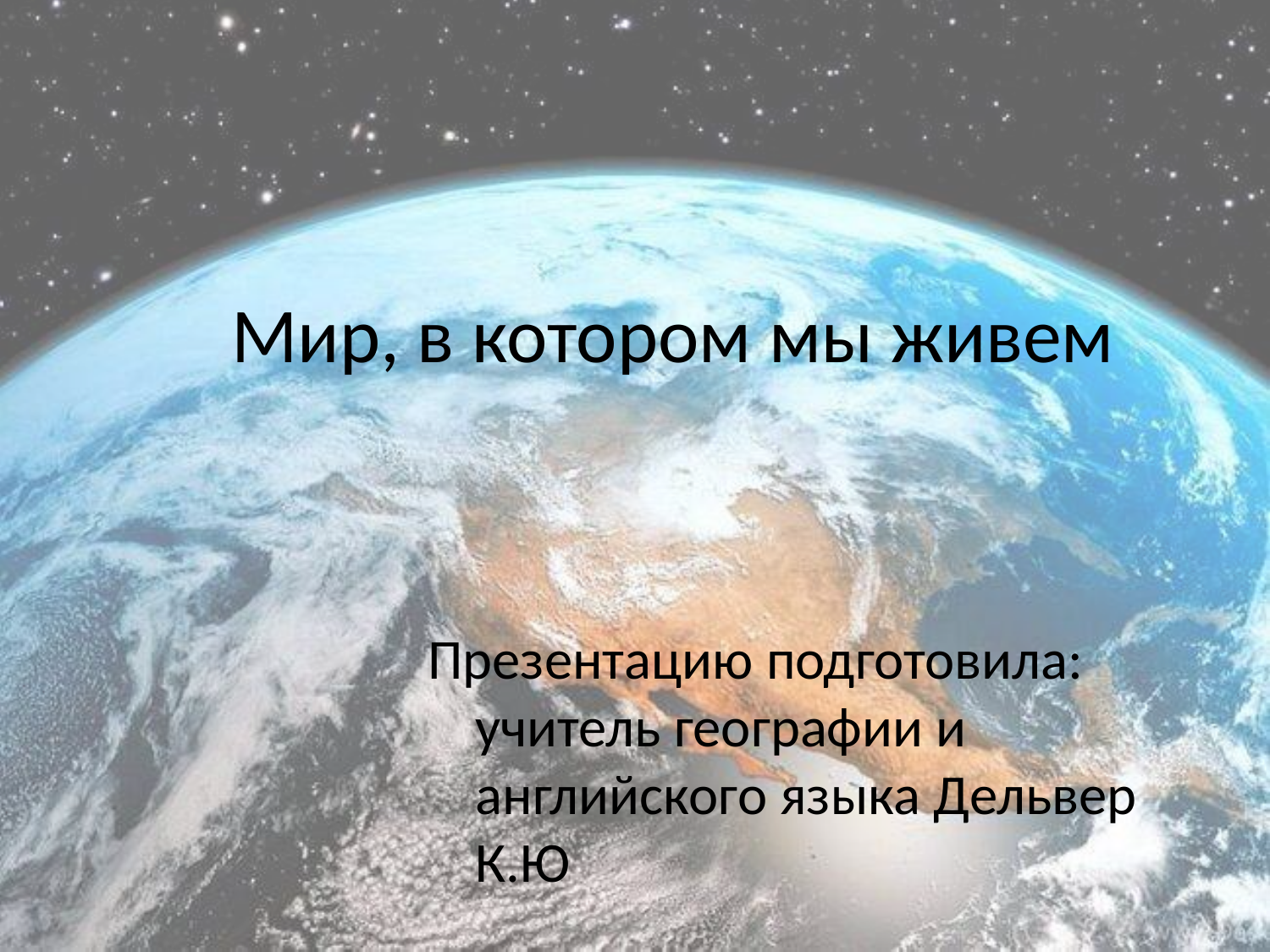

# Мир, в котором мы живем
Презентацию подготовила: учитель географии и английского языка Дельвер К.Ю